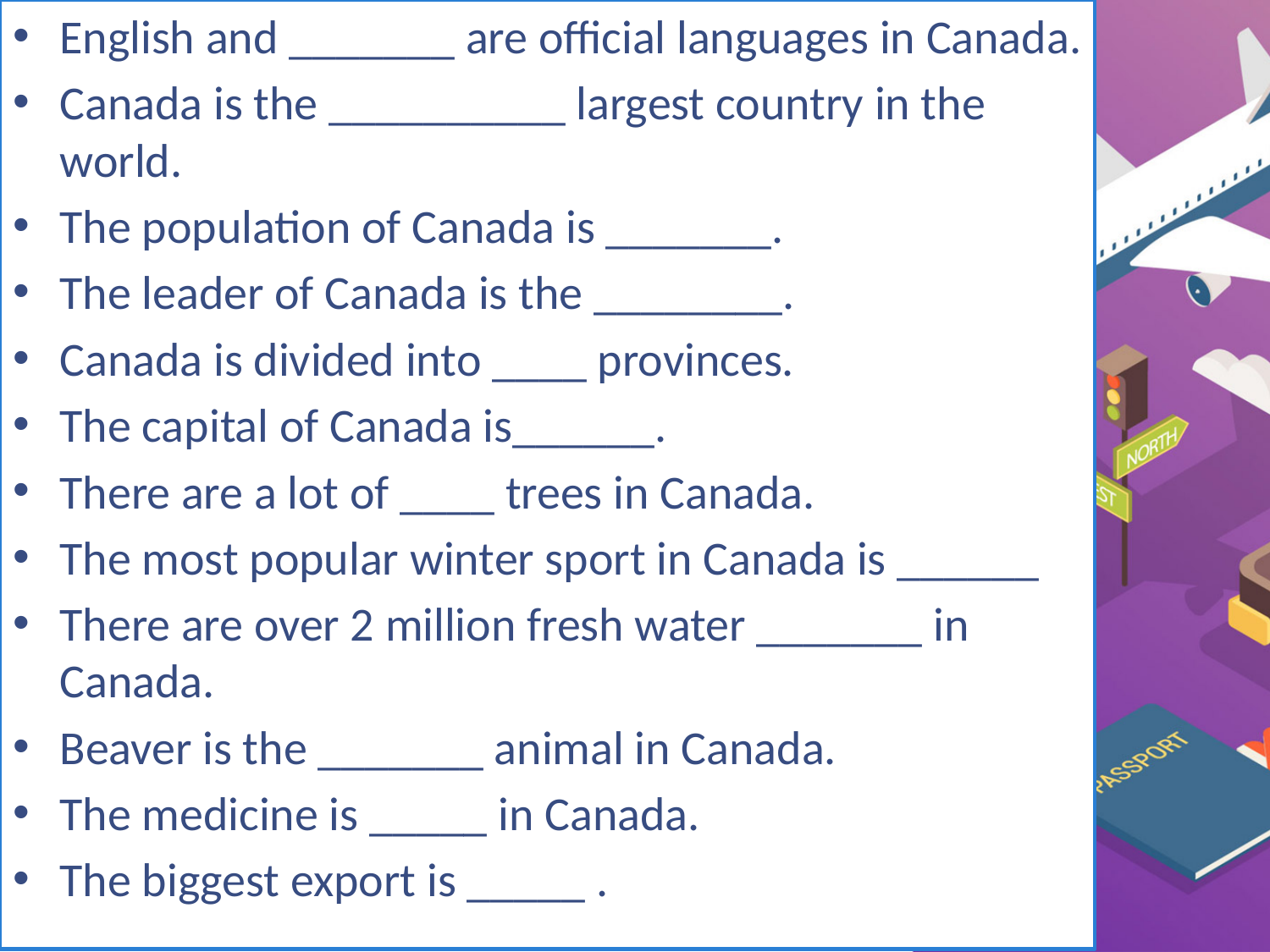

English and _______ are official languages in Canada.
Canada is the __________ largest country in the world.
The population of Canada is _______.
The leader of Canada is the ________.
Canada is divided into ____ provinces.
The capital of Canada is______.
There are a lot of ____ trees in Canada.
The most popular winter sport in Canada is ______
There are over 2 million fresh water _______ in Canada.
Beaver is the _______ animal in Canada.
The medicine is _____ in Canada.
The biggest export is _____ .